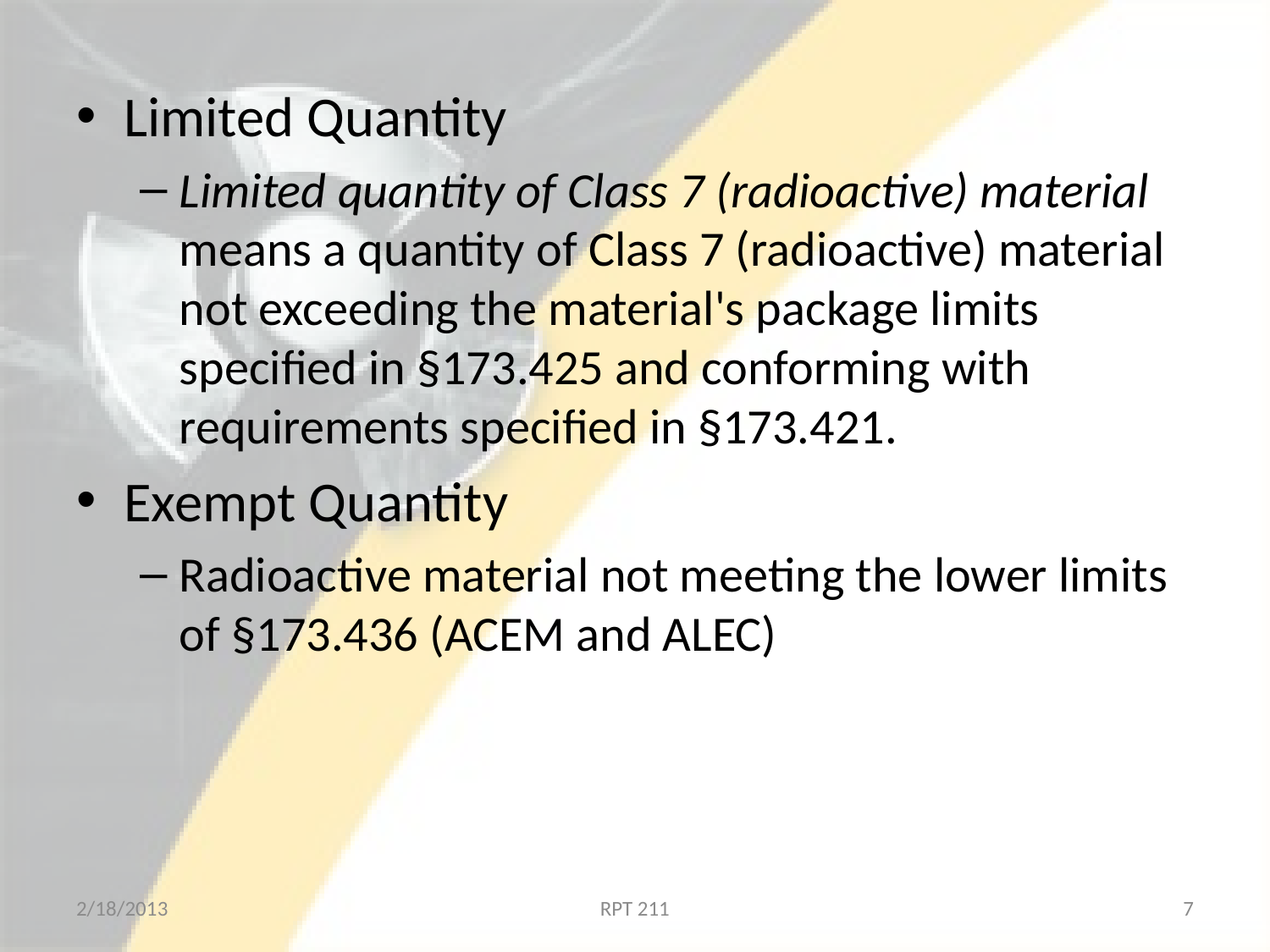

Limited Quantity
Limited quantity of Class 7 (radioactive) material means a quantity of Class 7 (radioactive) material not exceeding the material's package limits specified in §173.425 and conforming with requirements specified in §173.421.
Exempt Quantity
Radioactive material not meeting the lower limits of §173.436 (ACEM and ALEC)

2/18/2013
RPT 211
7